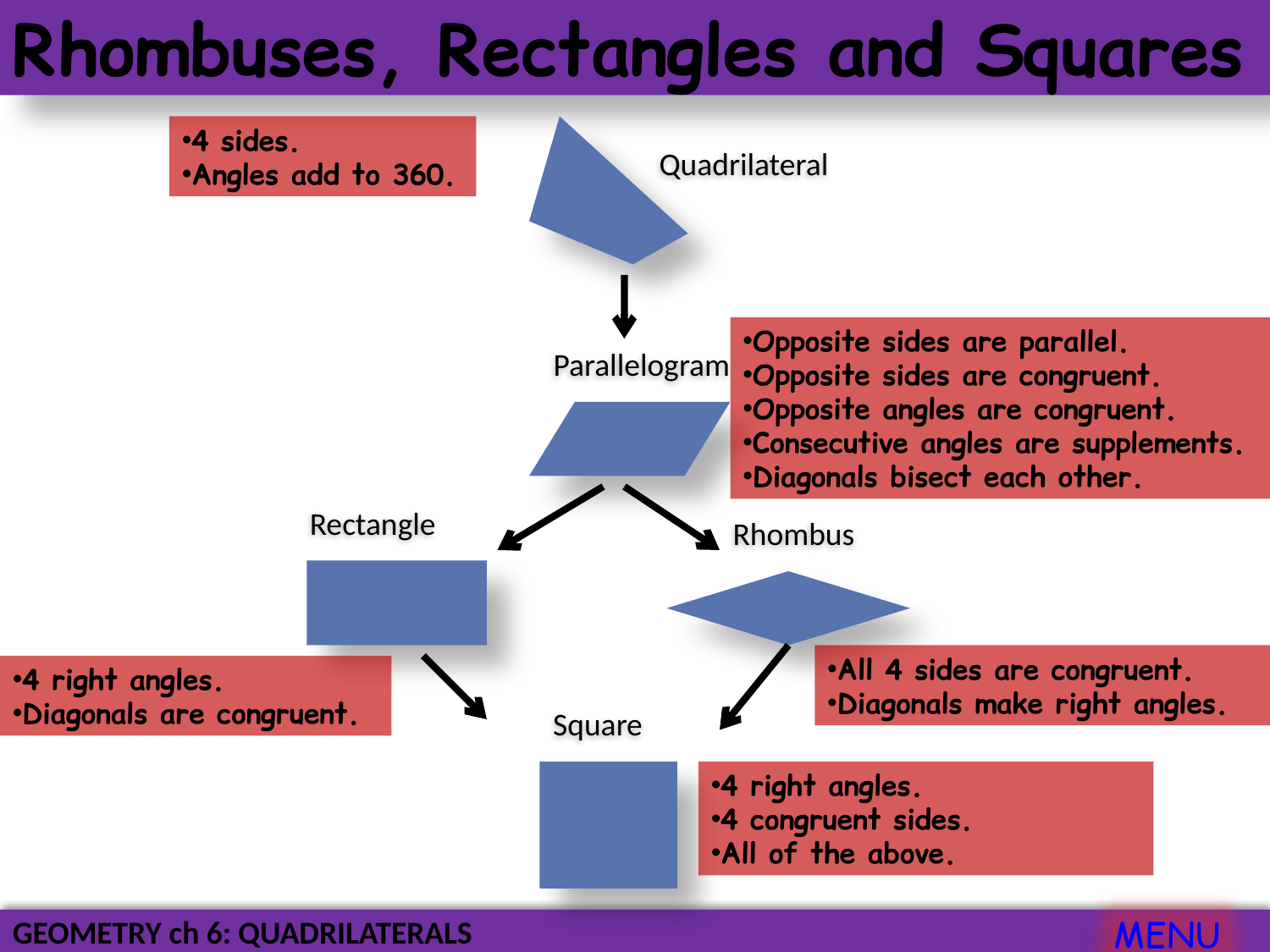

Rhombuses, Rectangles and Squares
4 sides.
Angles add to 360.

Quadrilateral
Opposite sides are parallel.
Opposite sides are congruent.
Opposite angles are congruent.
Consecutive angles are supplements.
Diagonals bisect each other.
Parallelogram

Rectangle
Rhombus

All 4 sides are congruent.
Diagonals make right angles.
4 right angles.
Diagonals are congruent.
Square

4 right angles.
4 congruent sides.
All of the above.
MENU
GEOMETRY ch 6: QUADRILATERALS